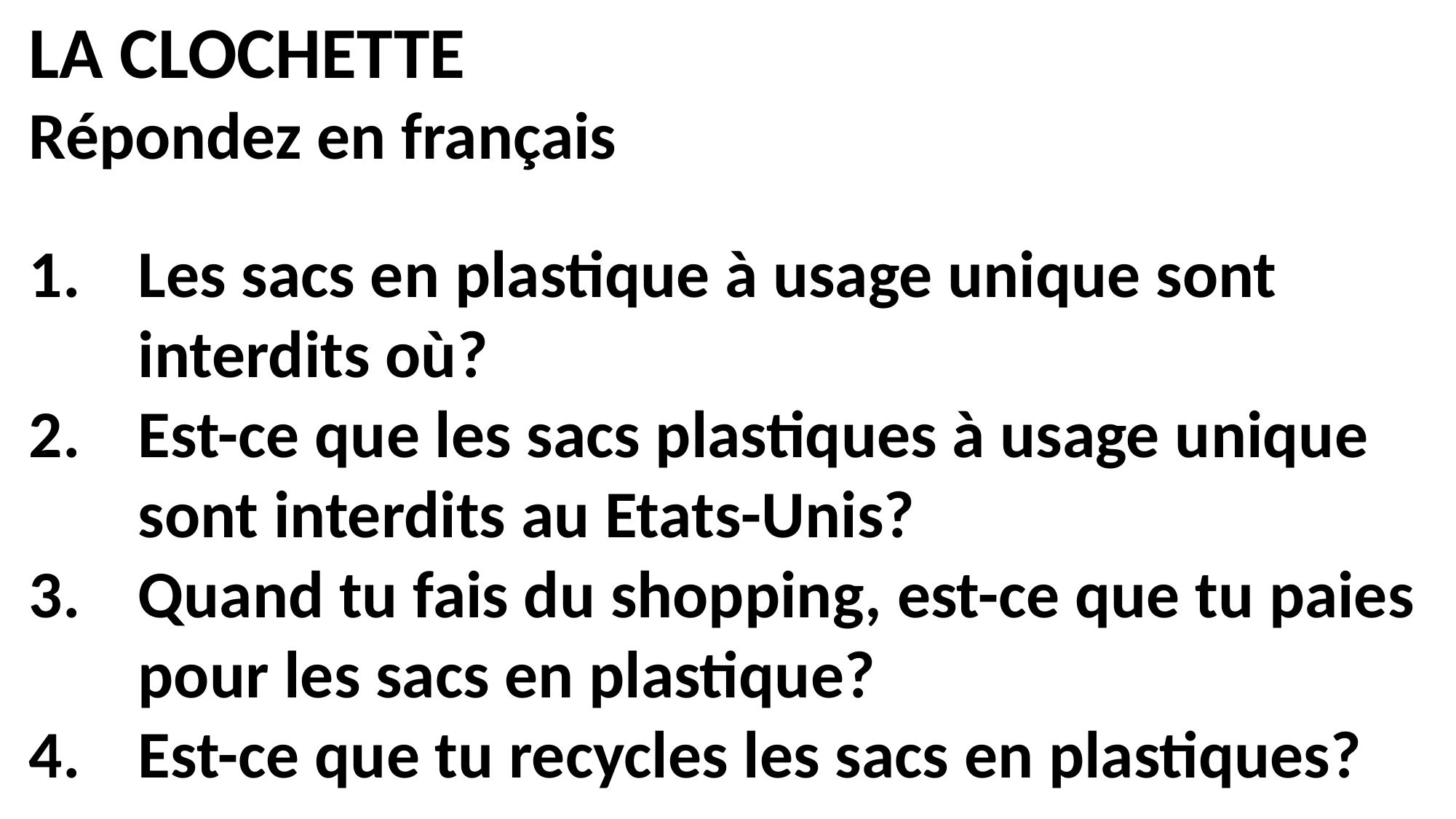

LA CLOCHETTE
Répondez en français

Les sacs en plastique à usage unique sont interdits où?
Est-ce que les sacs plastiques à usage unique sont interdits au Etats-Unis?
Quand tu fais du shopping, est-ce que tu paies pour les sacs en plastique?
Est-ce que tu recycles les sacs en plastiques?